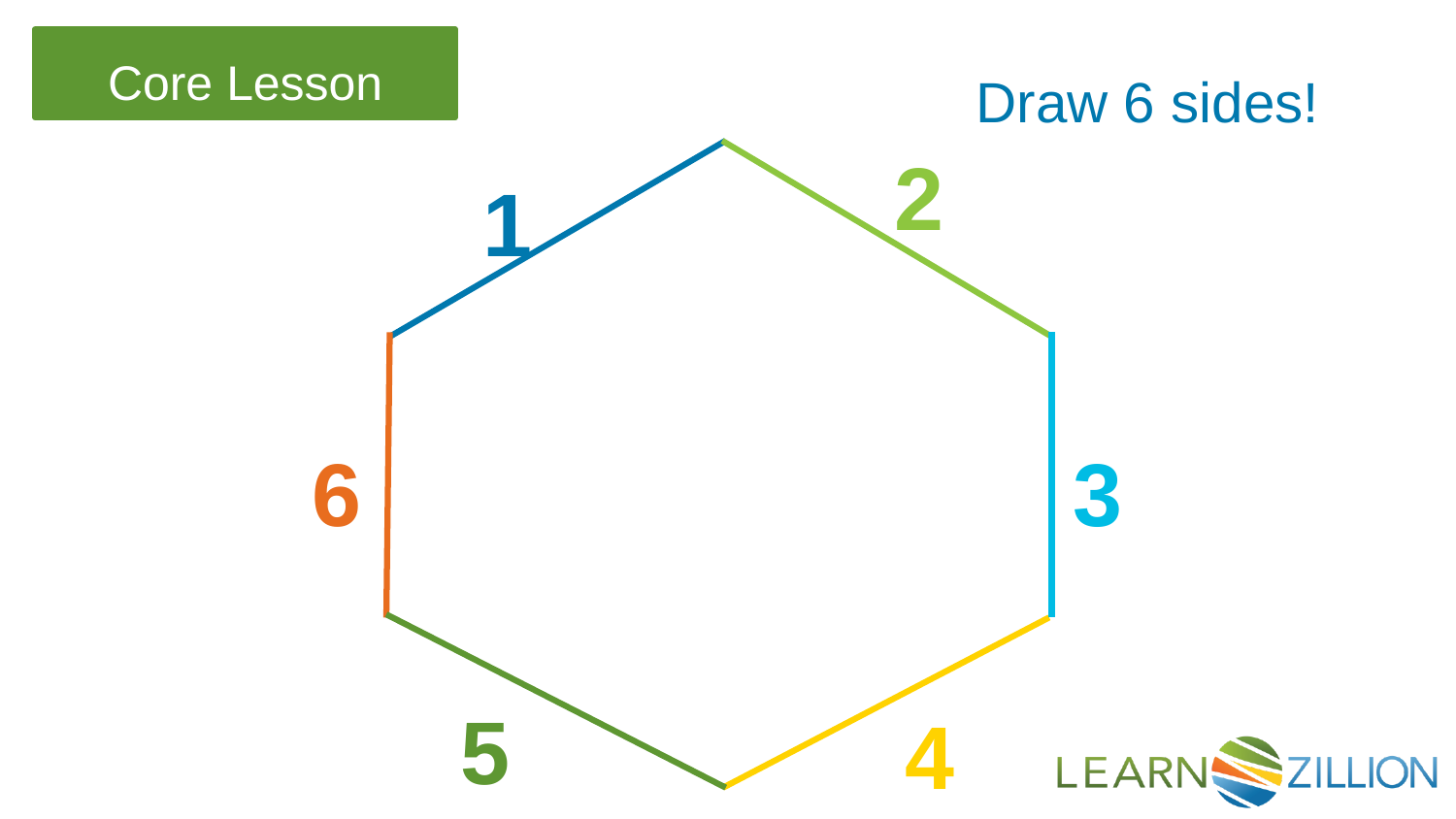

Draw 6 sides!
2
1
6
3
5
4